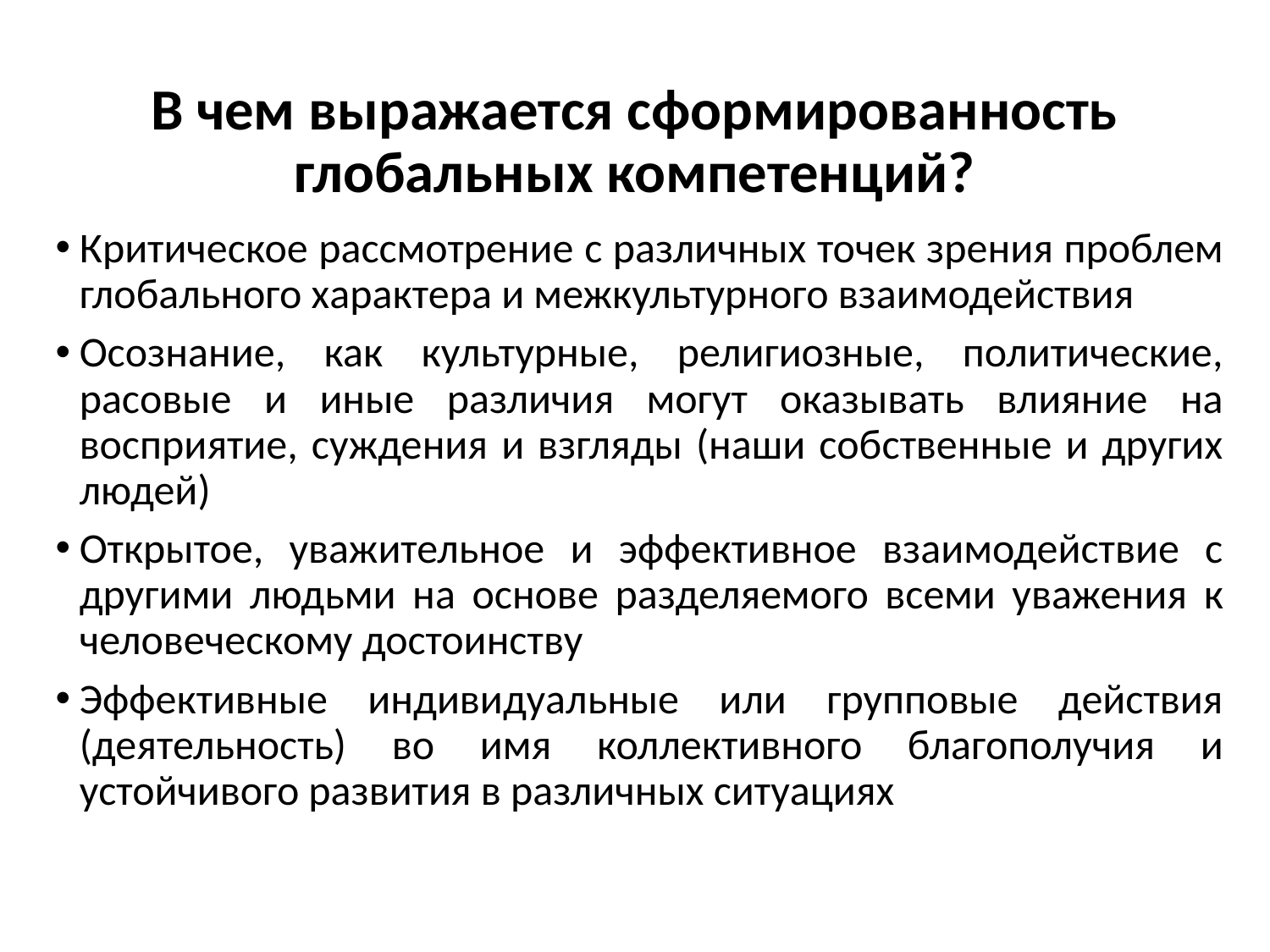

# В чем выражается сформированность глобальных компетенций?
Критическое рассмотрение с различных точек зрения проблем глобального характера и межкультурного взаимодействия
Осознание, как культурные, религиозные, политические, расовые и иные различия могут оказывать влияние на восприятие, суждения и взгляды (наши собственные и других людей)
Открытое, уважительное и эффективное взаимодействие с другими людьми на основе разделяемого всеми уважения к человеческому достоинству
Эффективные индивидуальные или групповые действия (деятельность) во имя коллективного благополучия и устойчивого развития в различных ситуациях